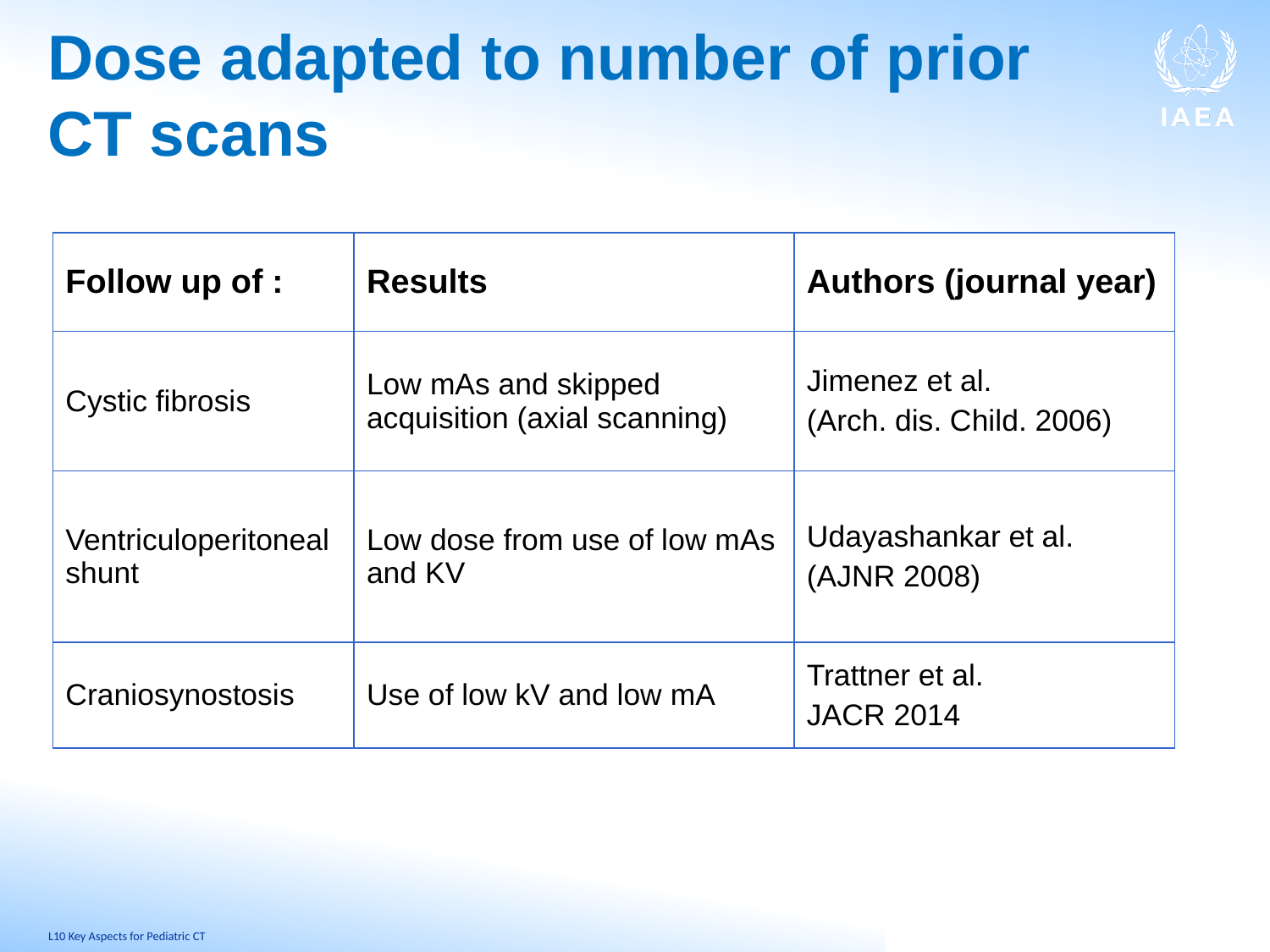

# Dose adapted to number of prior CT scans
| Follow up of : | Results | Authors (journal year) |
| --- | --- | --- |
| Cystic fibrosis | Low mAs and skipped acquisition (axial scanning) | Jimenez et al. (Arch. dis. Child. 2006) |
| Ventriculoperitoneal shunt | Low dose from use of low mAs and KV | Udayashankar et al. (AJNR 2008) |
| Craniosynostosis | Use of low kV and low mA | Trattner et al. JACR 2014 |